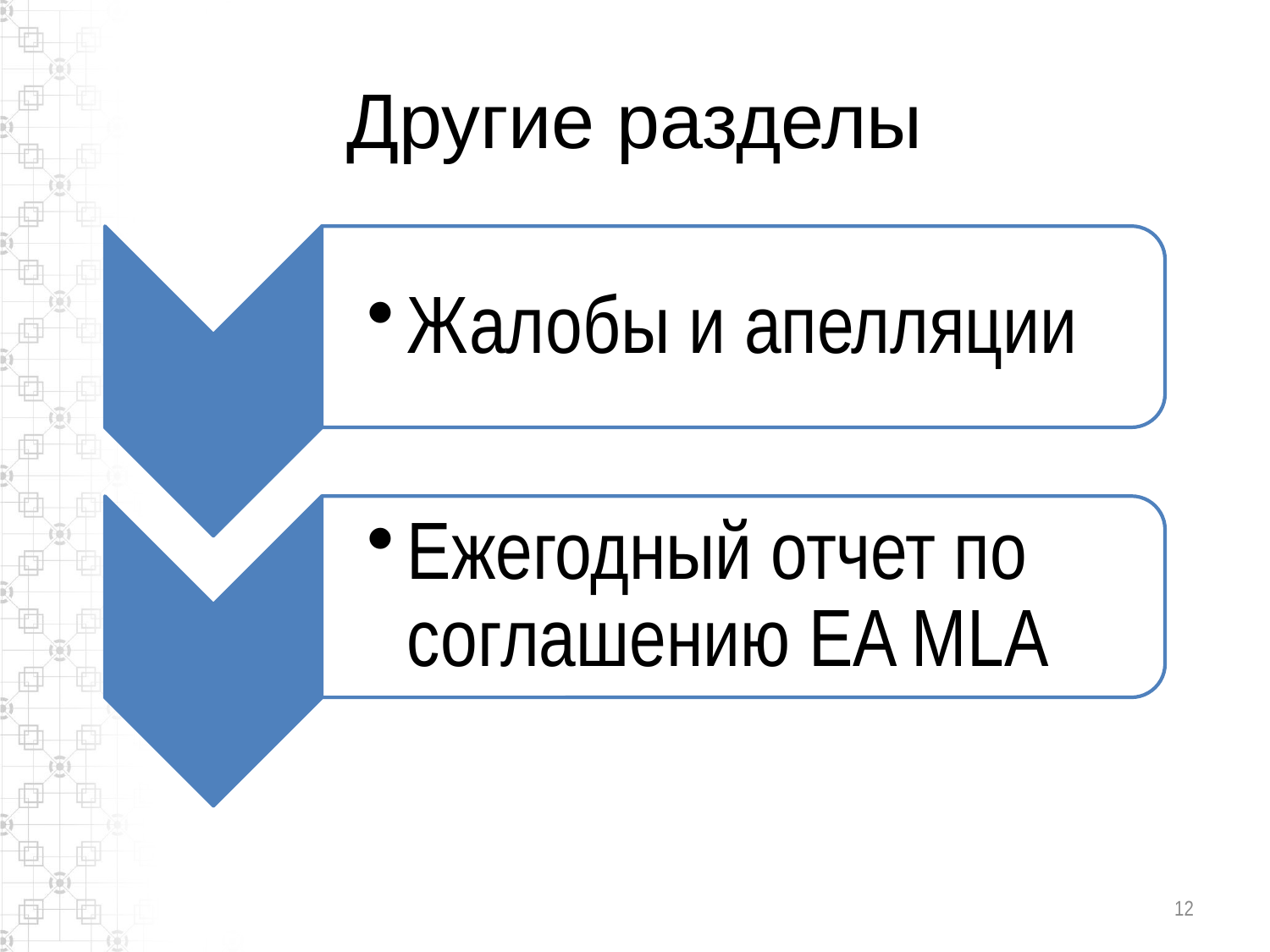

# Другие разделы

Жалобы и апелляции

Ежегодный отчет по соглашению EA MLA
12